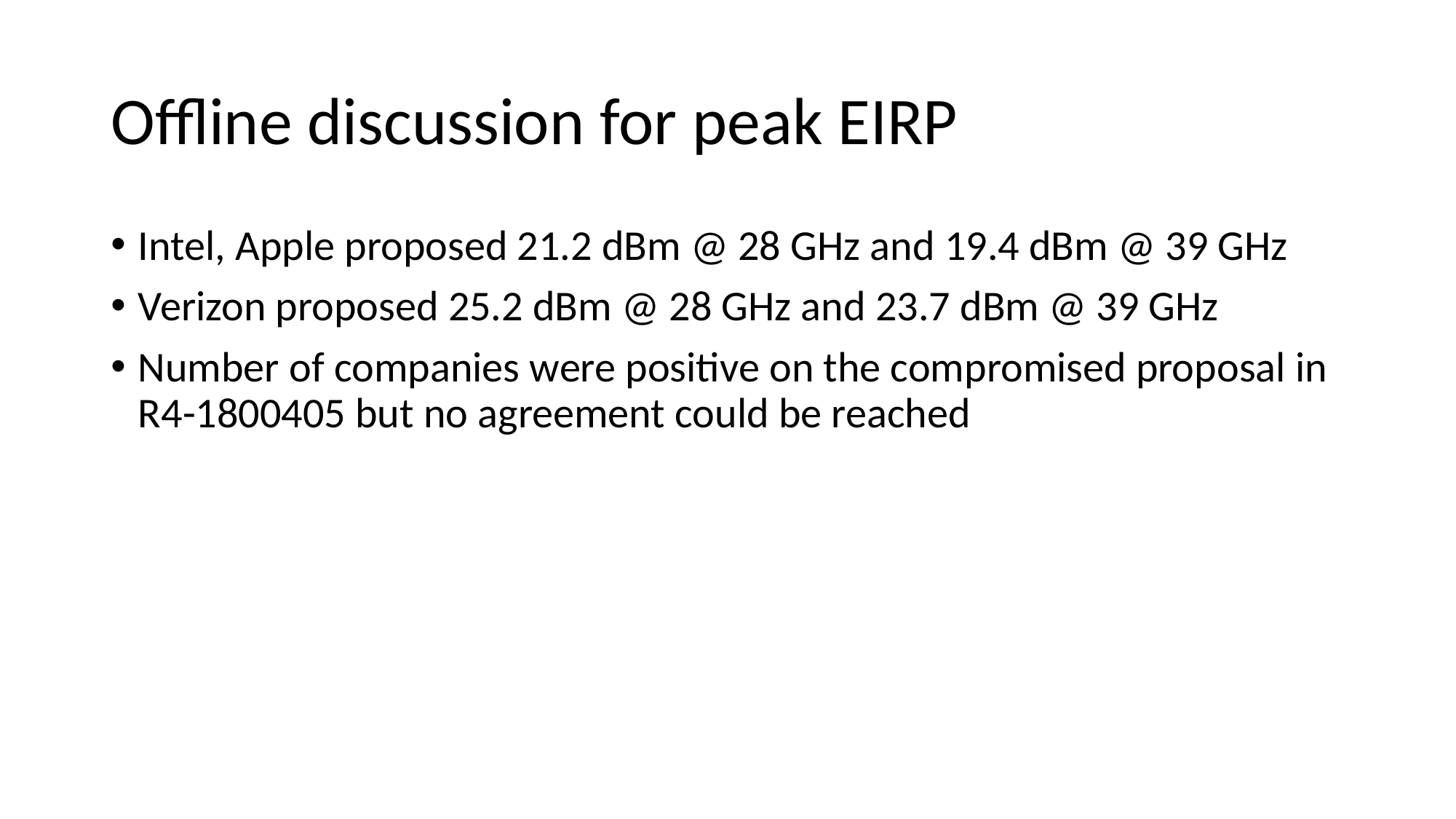

# Offline discussion for peak EIRP
Intel, Apple proposed 21.2 dBm @ 28 GHz and 19.4 dBm @ 39 GHz
Verizon proposed 25.2 dBm @ 28 GHz and 23.7 dBm @ 39 GHz
Number of companies were positive on the compromised proposal in R4-1800405 but no agreement could be reached